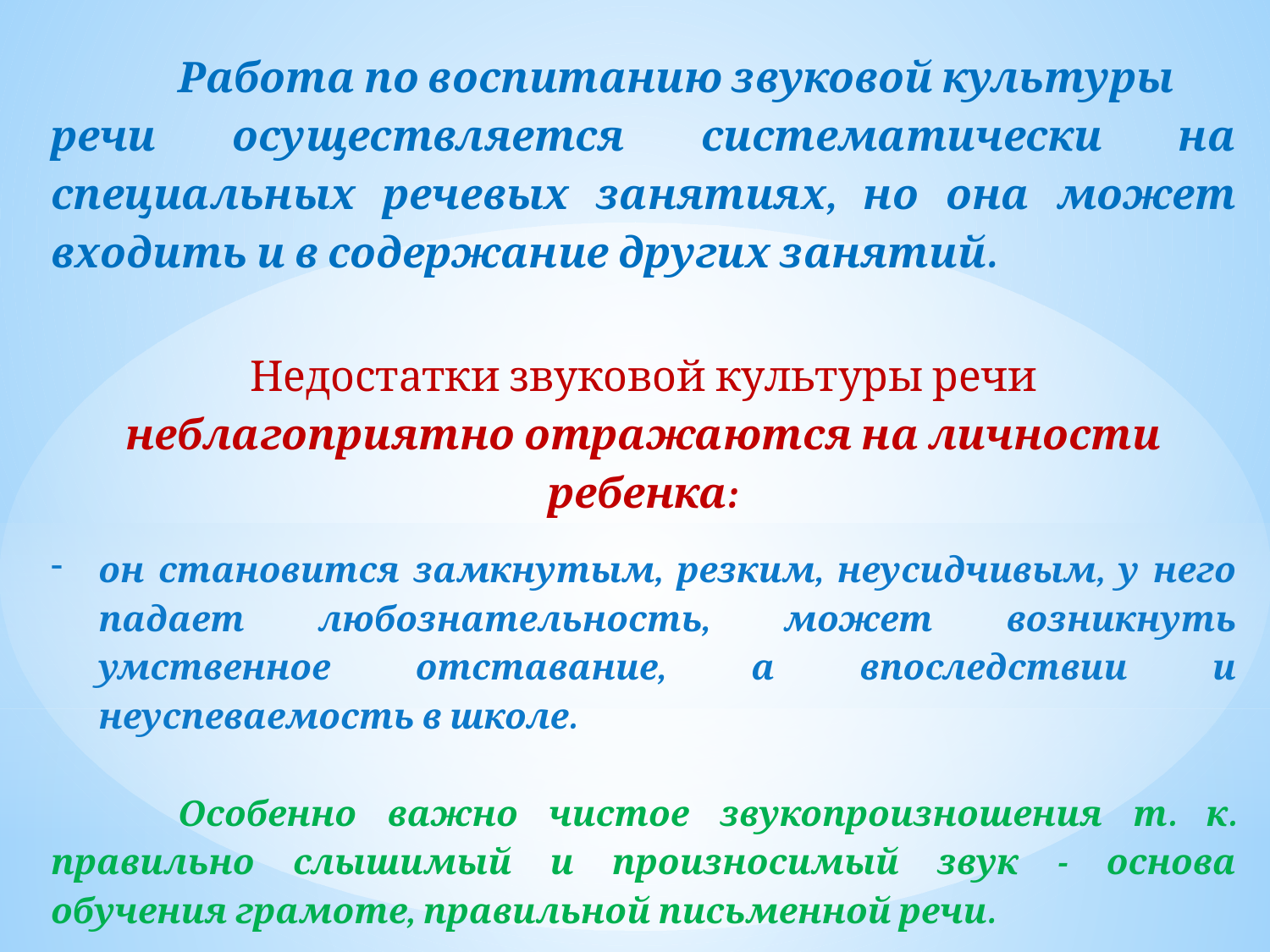

Работа по воспитанию звуковой культуры
речи осуществляется систематически на специальных речевых занятиях, но она может входить и в содержание других занятий.

Недостатки звуковой культуры речи неблагоприятно отражаются на личности ребенка:

он становится замкнутым, резким, неусидчивым, у него падает любознательность, может возникнуть умственное отставание, а впоследствии и неуспеваемость в школе.

	Особенно важно чистое звукопроизношения т. к. правильно слышимый и произносимый звук - основа обучения грамоте, правильной письменной речи.